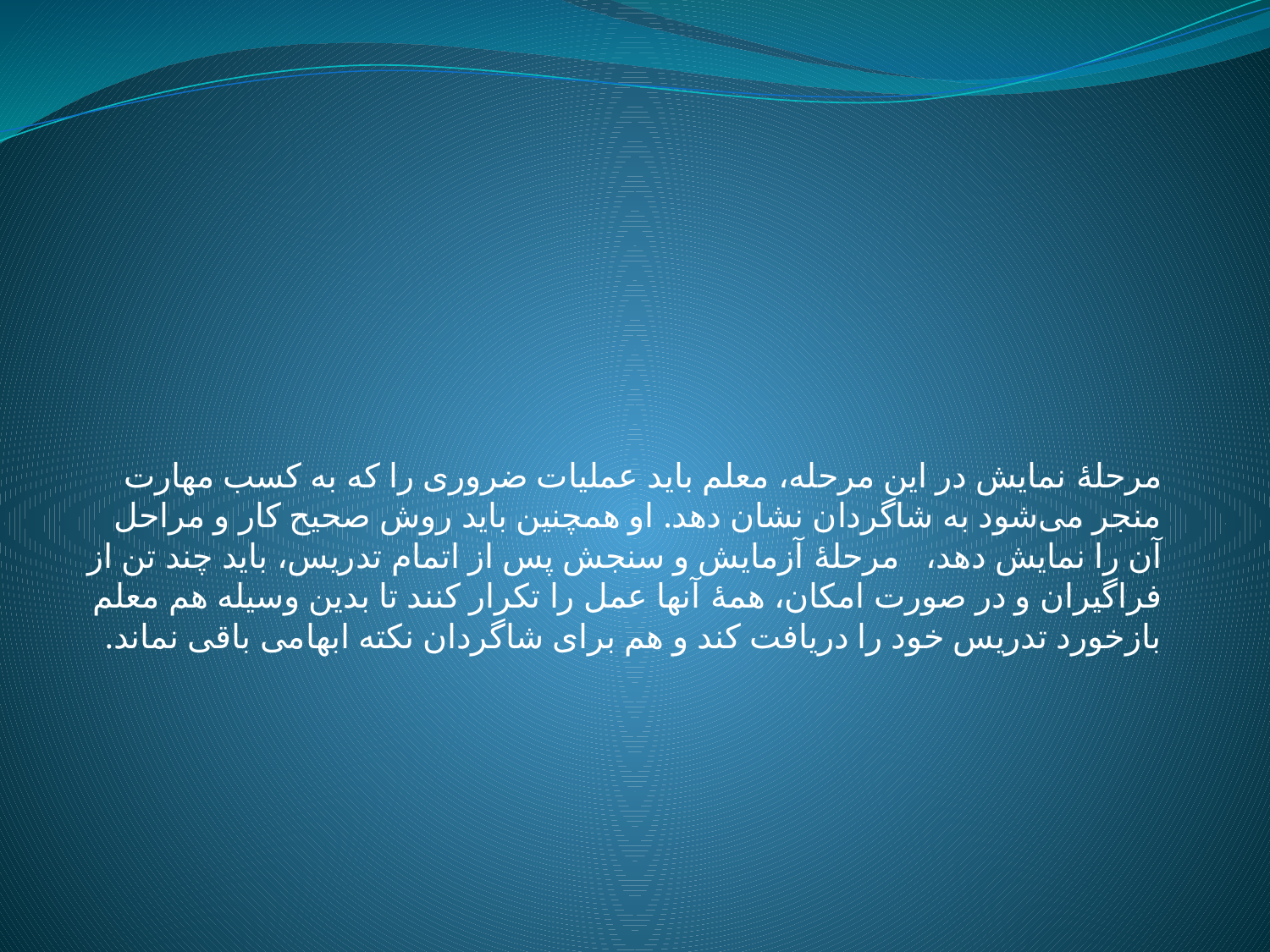

#
مرحلهٔ نمايش در اين مرحله، معلم بايد عمليات ضرورى را که به کسب مهارت منجر مى‌شود به شاگردان نشان دهد. او همچنين بايد روش صحيح کار و مراحل آن را نمايش دهد،   مرحلهٔ آزمايش و سنجش پس از اتمام تدريس، بايد چند تن از فراگيران و در صورت امکان، همهٔ آنها عمل را تکرار کنند تا بدين‌ وسيله هم معلم بازخورد تدريس خود را دريافت کند و هم براى شاگردان نکته ابهامى باقى نماند.